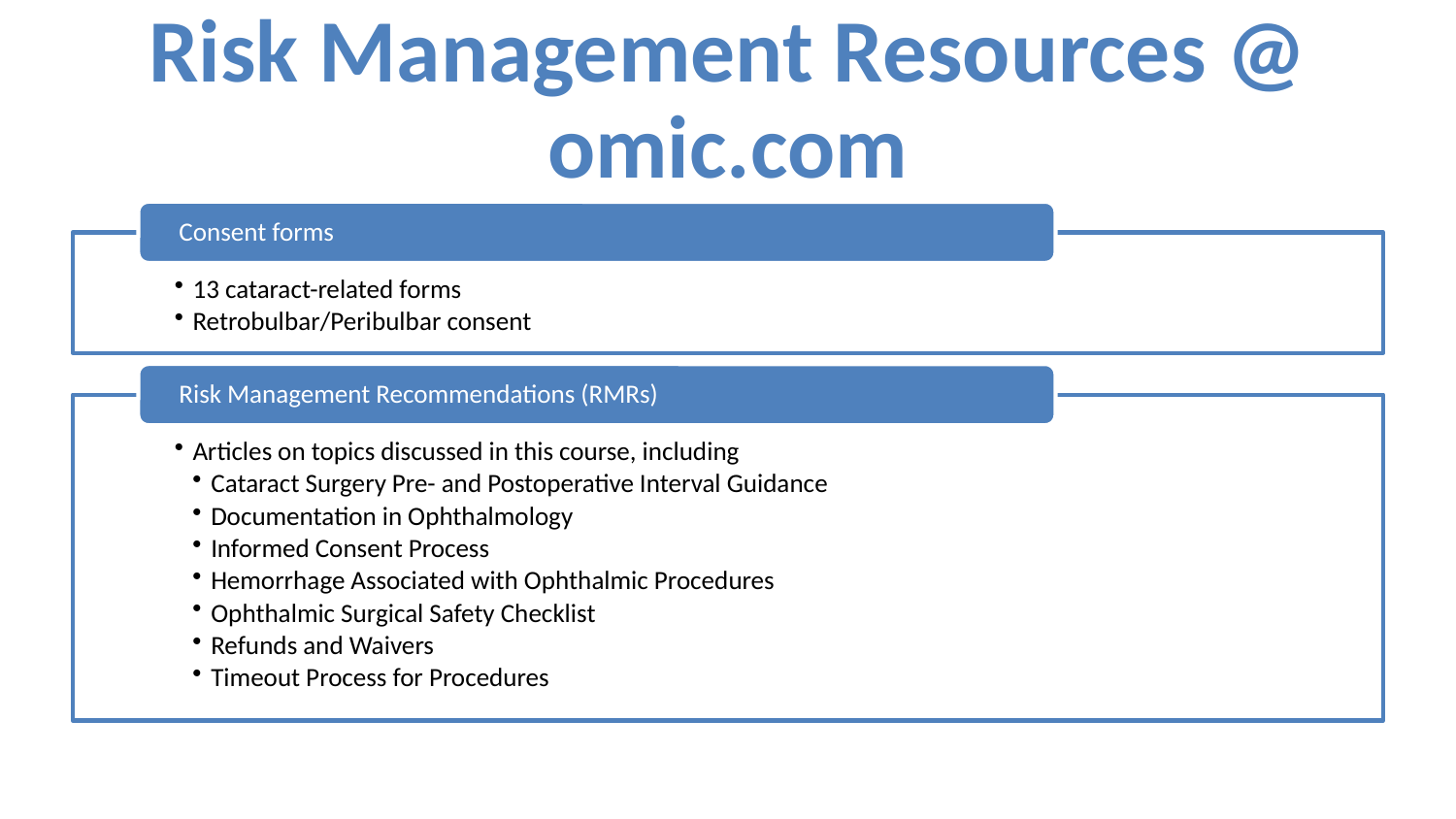

# Risk Management Resources @ omic.com
13 cataract-related forms
Retrobulbar/Peribulbar consent
Consent forms
Articles on topics discussed in this course, including
Cataract Surgery Pre- and Postoperative Interval Guidance
Documentation in Ophthalmology
Informed Consent Process
Hemorrhage Associated with Ophthalmic Procedures
Ophthalmic Surgical Safety Checklist
Refunds and Waivers
Timeout Process for Procedures
Risk Management Recommendations (RMRs)